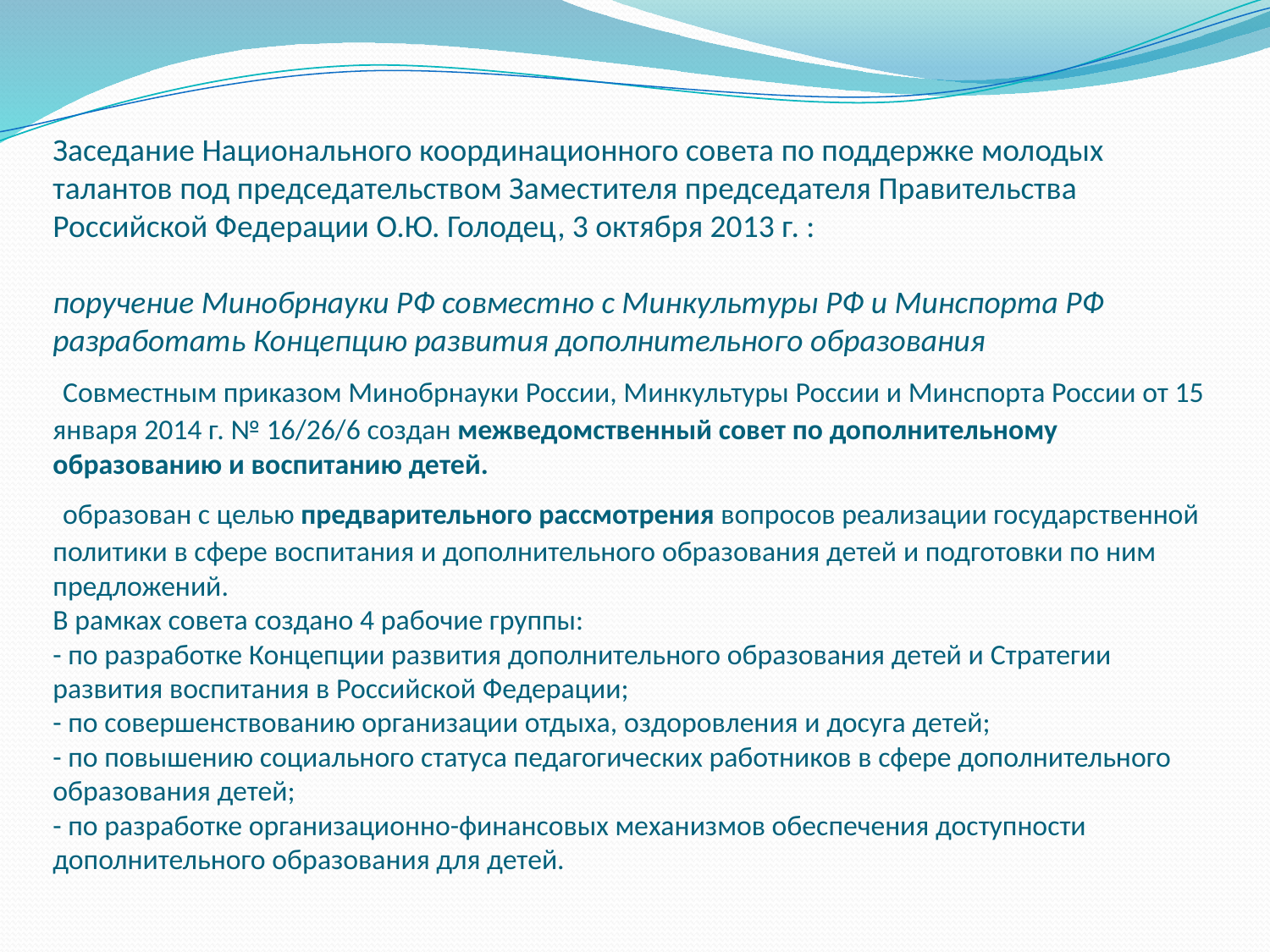

# Заседание Национального координационного совета по поддержке молодых талантов под председательством Заместителя председателя Правительства Российской Федерации О.Ю. Голодец, 3 октября 2013 г. : поручение Минобрнауки РФ совместно с Минкультуры РФ и Минспорта РФ разработать Концепцию развития дополнительного образования Совместным приказом Минобрнауки России, Минкультуры России и Минспорта России от 15 января 2014 г. № 16/26/6 создан межведомственный совет по дополнительному образованию и воспитанию детей. образован с целью предварительного рассмотрения вопросов реализации государственной политики в сфере воспитания и дополнительного образования детей и подготовки по ним предложений. В рамках совета создано 4 рабочие группы: - по разработке Концепции развития дополнительного образования детей и Стратегии развития воспитания в Российской Федерации; - по совершенствованию организации отдыха, оздоровления и досуга детей; - по повышению социального статуса педагогических работников в сфере дополнительного образования детей; - по разработке организационно-финансовых механизмов обеспечения доступности дополнительного образования для детей.